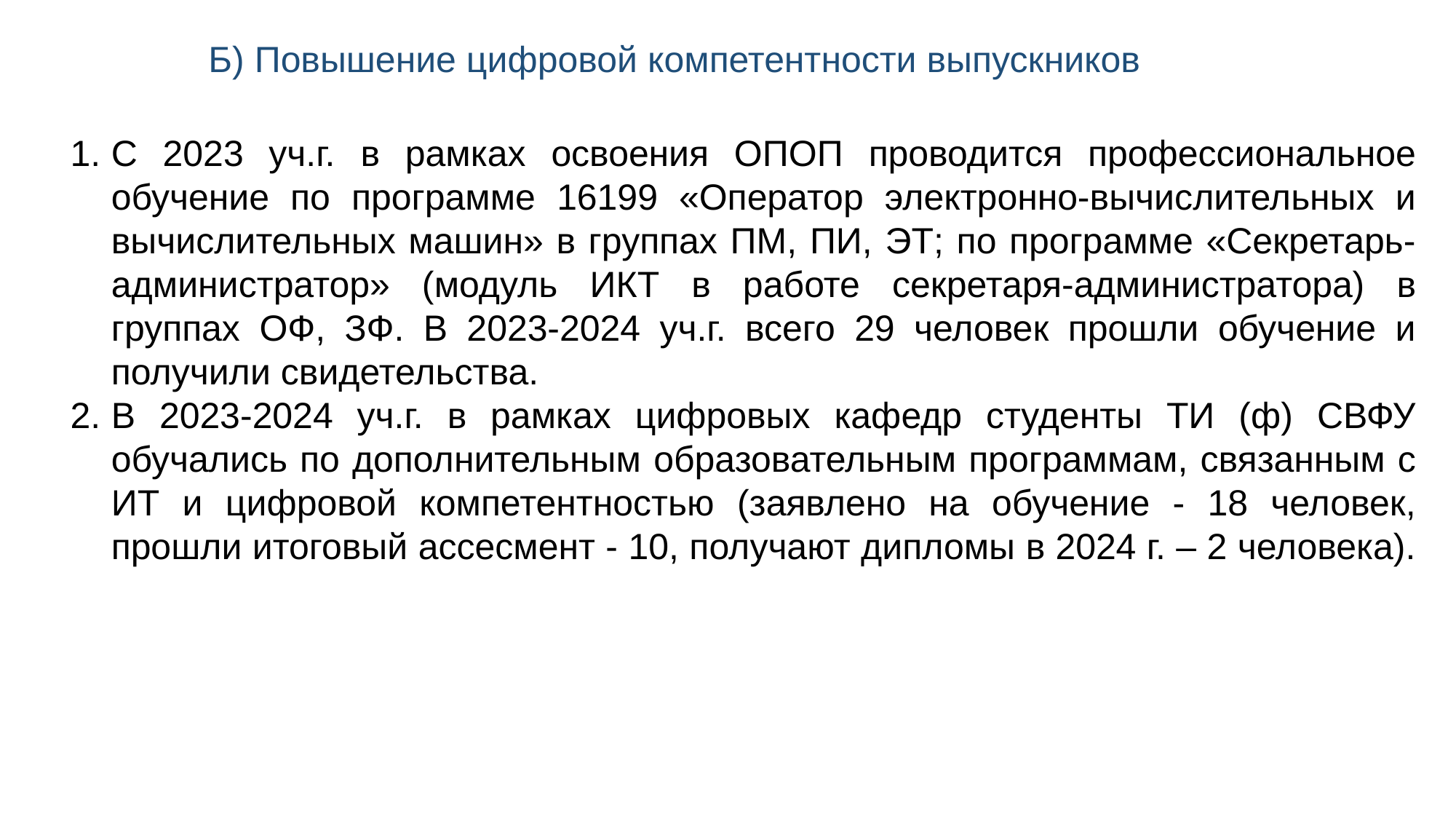

Б) Повышение цифровой компетентности выпускников
С 2023 уч.г. в рамках освоения ОПОП проводится профессиональное обучение по программе 16199 «Оператор электронно-вычислительных и вычислительных машин» в группах ПМ, ПИ, ЭТ; по программе «Секретарь-администратор» (модуль ИКТ в работе секретаря-администратора) в группах ОФ, ЗФ. В 2023-2024 уч.г. всего 29 человек прошли обучение и получили свидетельства.
В 2023-2024 уч.г. в рамках цифровых кафедр студенты ТИ (ф) СВФУ обучались по дополнительным образовательным программам, связанным с ИТ и цифровой компетентностью (заявлено на обучение - 18 человек, прошли итоговый ассесмент - 10, получают дипломы в 2024 г. – 2 человека).